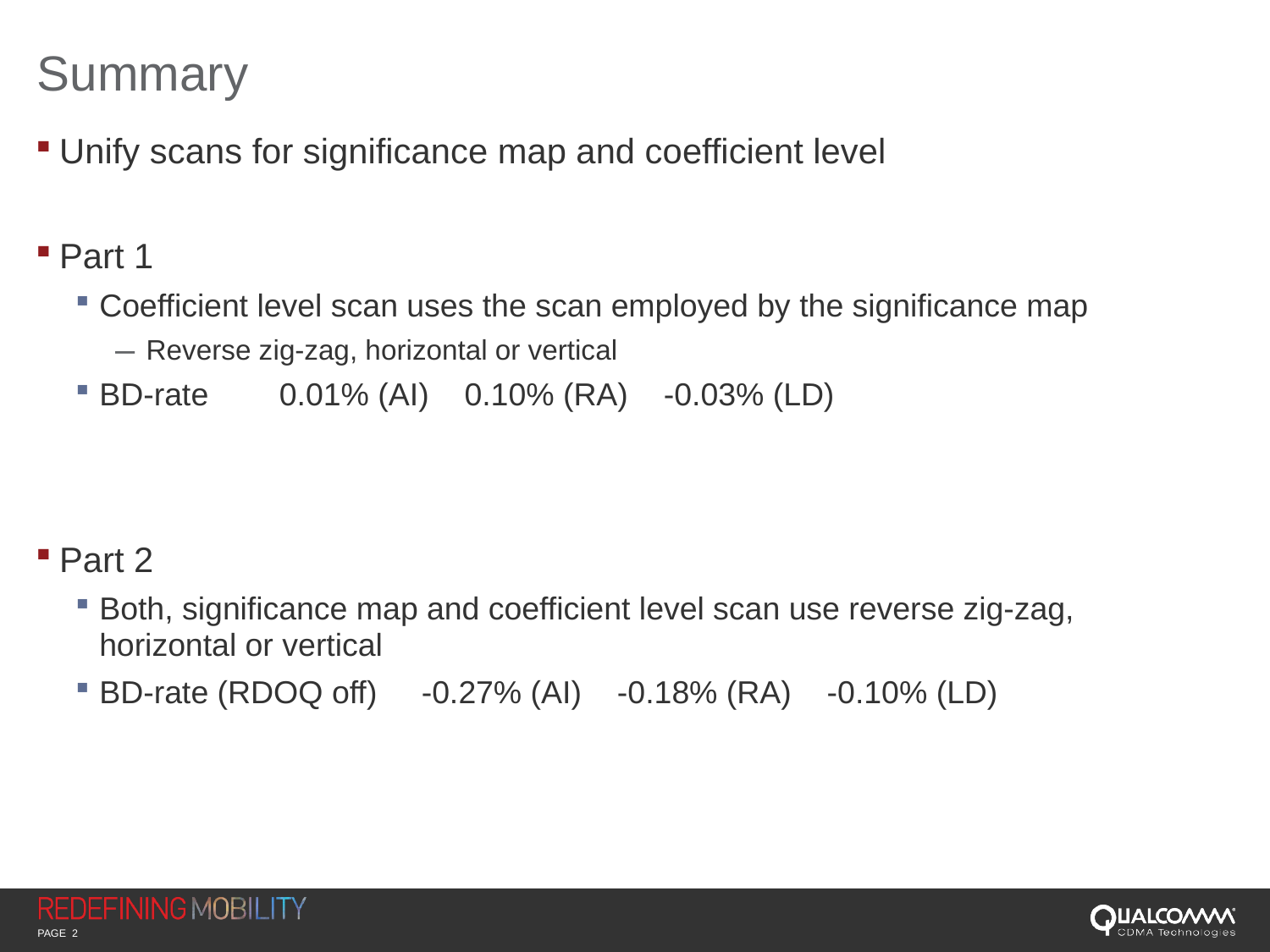

# Summary
Unify scans for significance map and coefficient level

Part 1
Coefficient level scan uses the scan employed by the significance map
Reverse zig-zag, horizontal or vertical
BD-rate        0.01% (AI)    0.10% (RA)    -0.03% (LD)

Part 2
Both, significance map and coefficient level scan use reverse zig-zag, horizontal or vertical
BD-rate (RDOQ off)     -0.27% (AI)    -0.18% (RA)    -0.10% (LD)